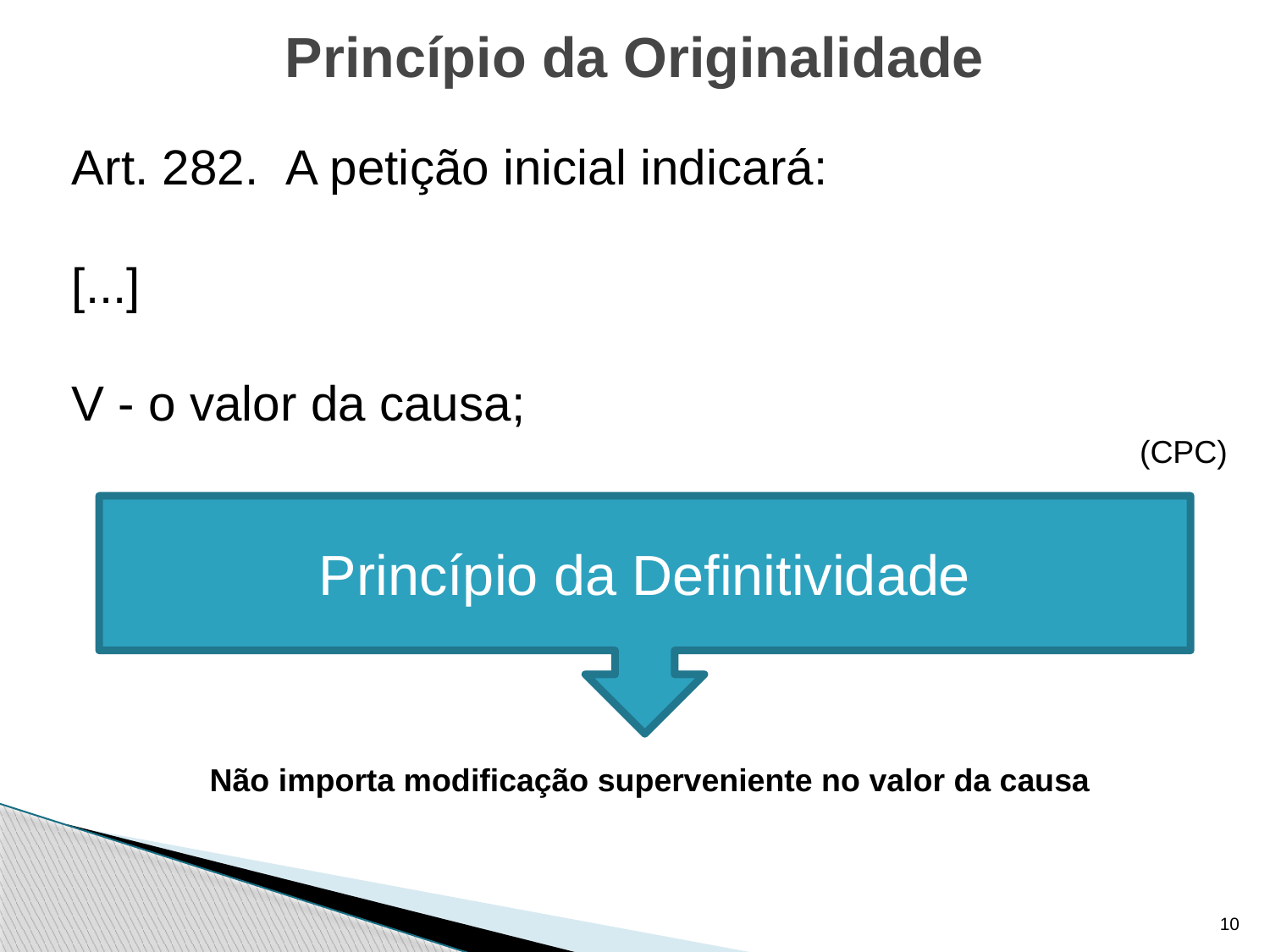

# Princípio da Originalidade
Art. 282.  A petição inicial indicará:

[...]

V - o valor da causa;
(CPC)
Princípio da Definitividade
Não importa modificação superveniente no valor da causa
10